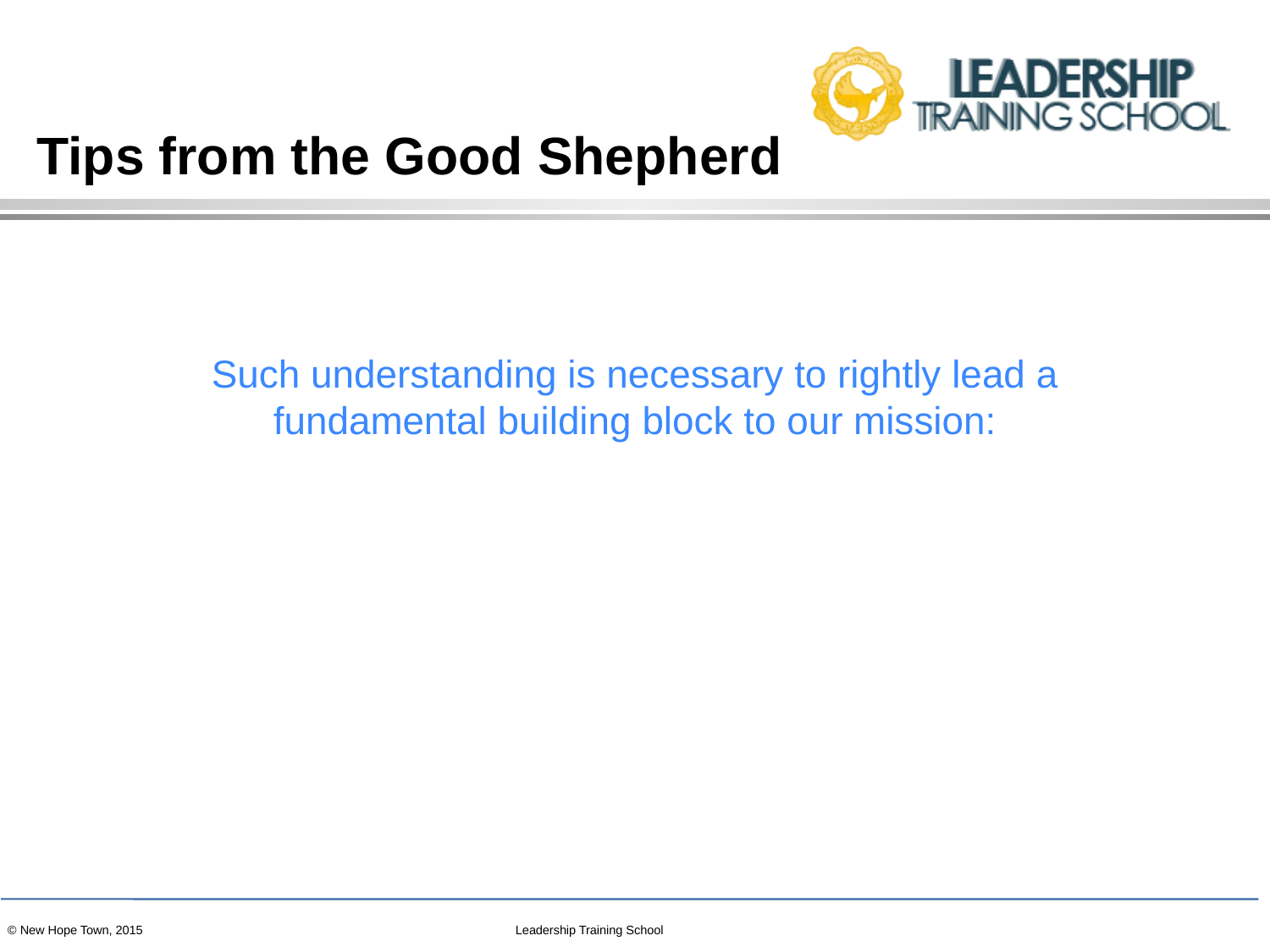

# Tips from the Good Shepherd
Such understanding is necessary to rightly lead a fundamental building block to our mission:
19